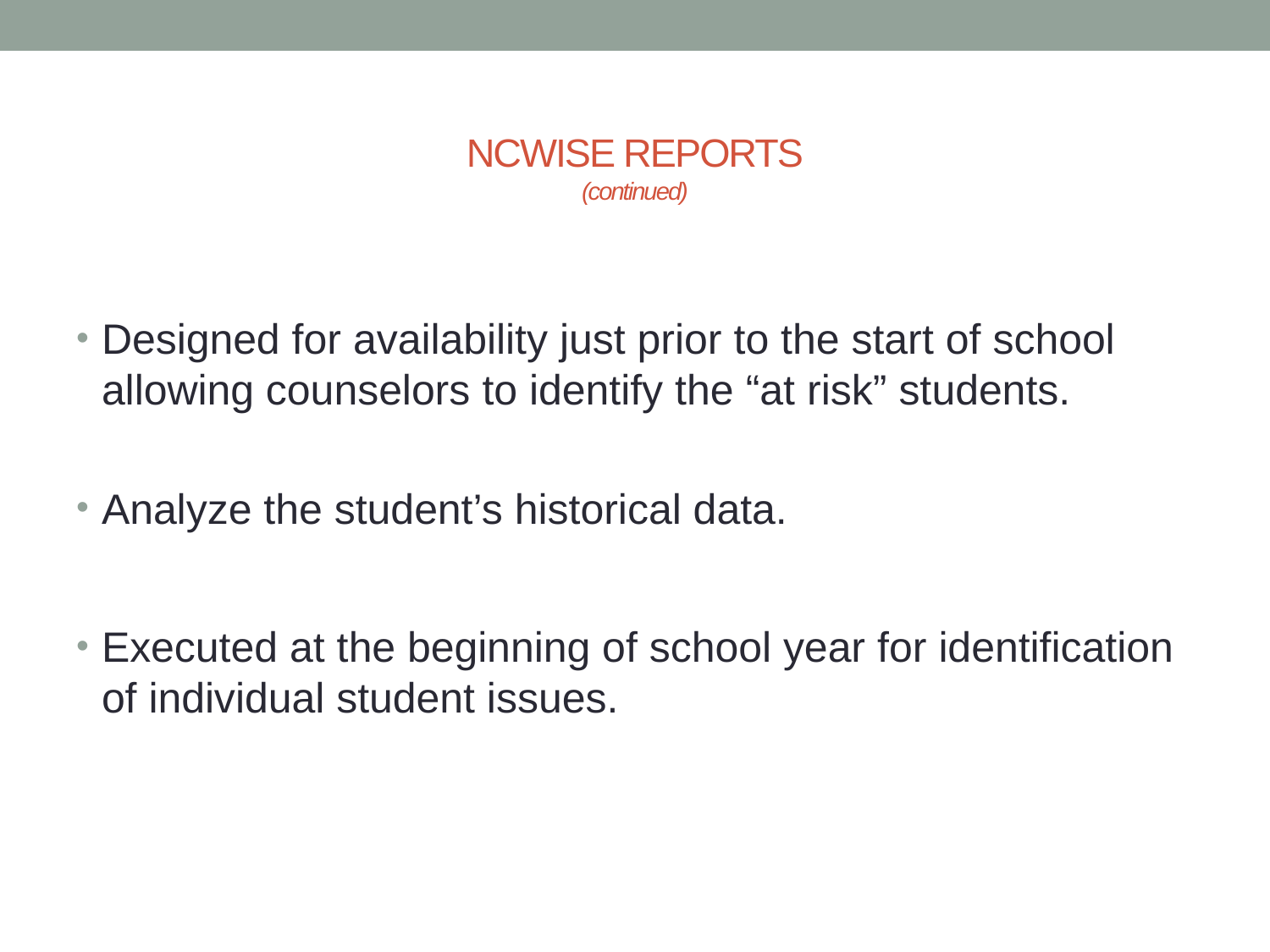

# NCWISE REPORTS (continued)

Designed for availability just prior to the start of school allowing counselors to identify the “at risk” students.

Analyze the student’s historical data.

Executed at the beginning of school year for identification of individual student issues.